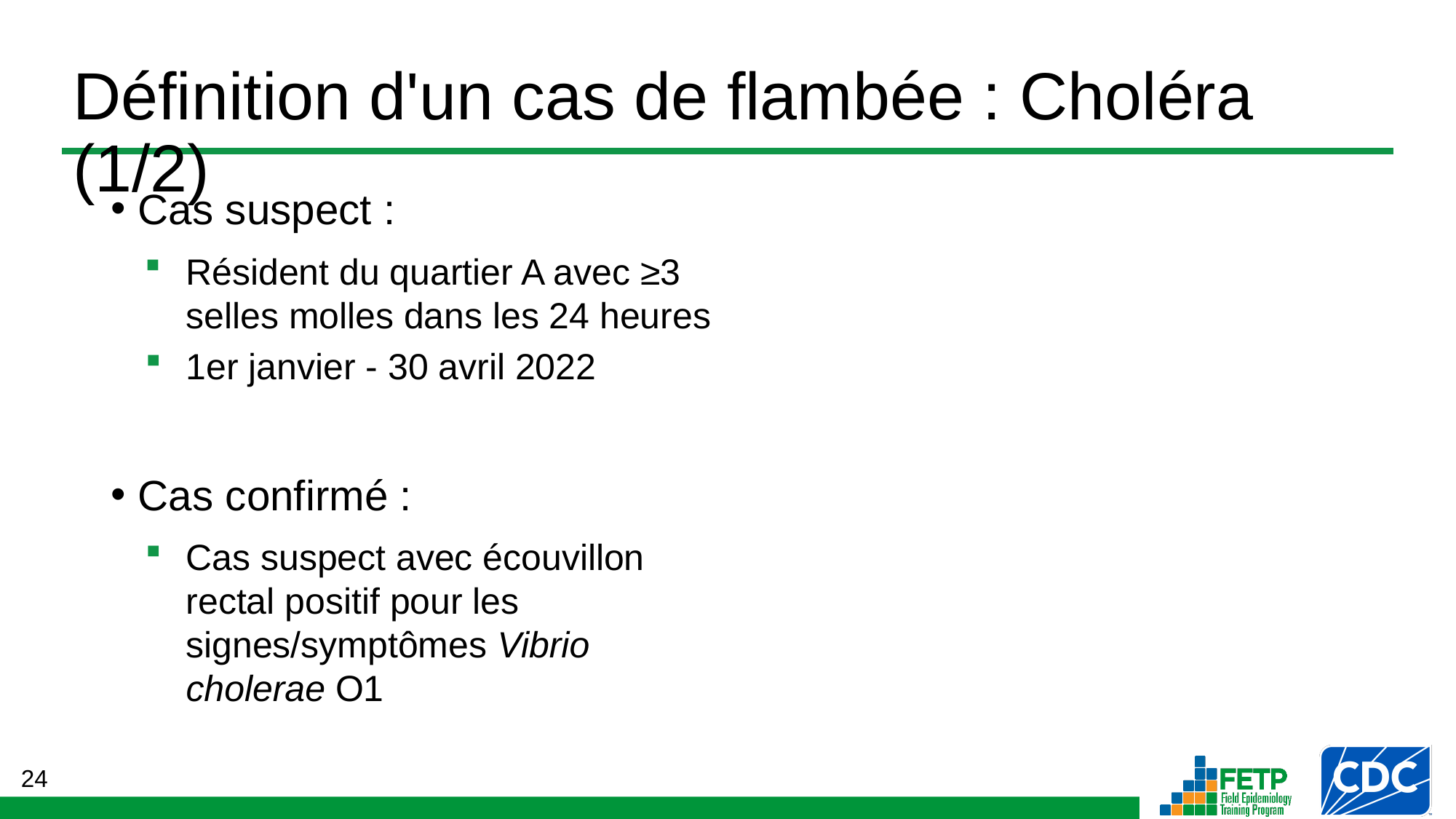

# Définition d'un cas de flambée : Choléra (1/2)
Cas suspect :
Résident du quartier A avec ≥3 selles molles dans les 24 heures
1er janvier - 30 avril 2022

Cas confirmé :
Cas suspect avec écouvillon rectal positif pour les signes/symptômes Vibrio cholerae O1